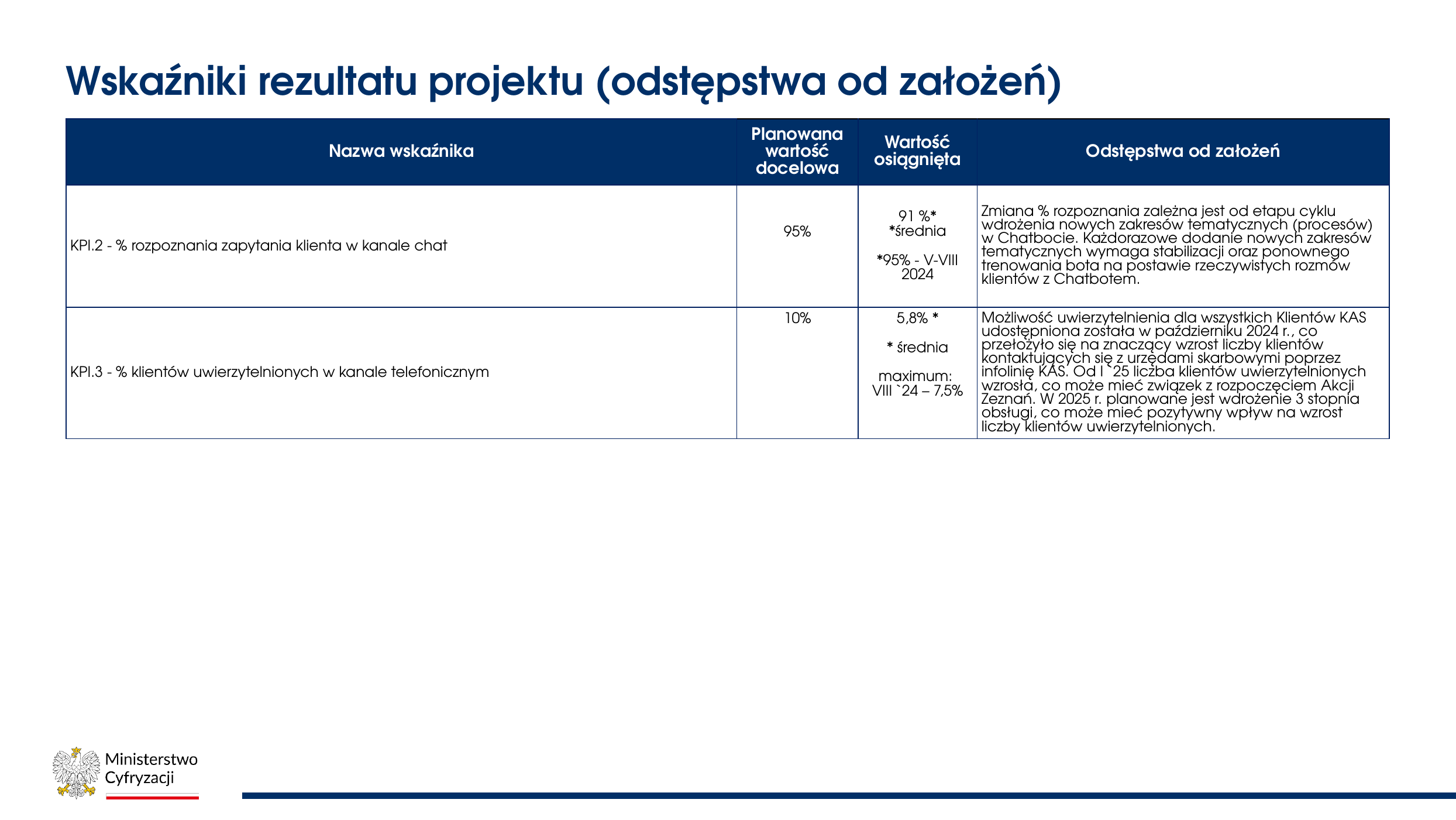

# Wskaźniki rezultatu projektu (odstępstwa od założeń)
| Nazwa wskaźnika | Planowana wartość docelowa | Wartość osiągnięta | Odstępstwa od założeń |
| --- | --- | --- | --- |
| KPI.2 - % rozpoznania zapytania klienta w kanale chat | 95% | 91 %\* \*średnia \*95% - V-VIII 2024 | Zmiana % rozpoznania zależna jest od etapu cyklu wdrożenia nowych zakresów tematycznych (procesów) w Chatbocie. Każdorazowe dodanie nowych zakresów tematycznych wymaga stabilizacji oraz ponownego trenowania bota na postawie rzeczywistych rozmów klientów z Chatbotem. |
| KPI.3 - % klientów uwierzytelnionych w kanale telefonicznym | 10% | 5,8% \* \* średnia maximum: VIII `24 – 7,5% | Możliwość uwierzytelnienia dla wszystkich Klientów KAS udostępniona została w październiku 2024 r., co przełożyło się na znaczący wzrost liczby klientów kontaktujących się z urzędami skarbowymi poprzez infolinię KAS. Od I `25 liczba klientów uwierzytelnionych wzrosła, co może mieć związek z rozpoczęciem Akcji Zeznań. W 2025 r. planowane jest wdrożenie 3 stopnia obsługi, co może mieć pozytywny wpływ na wzrost liczby klientów uwierzytelnionych. |